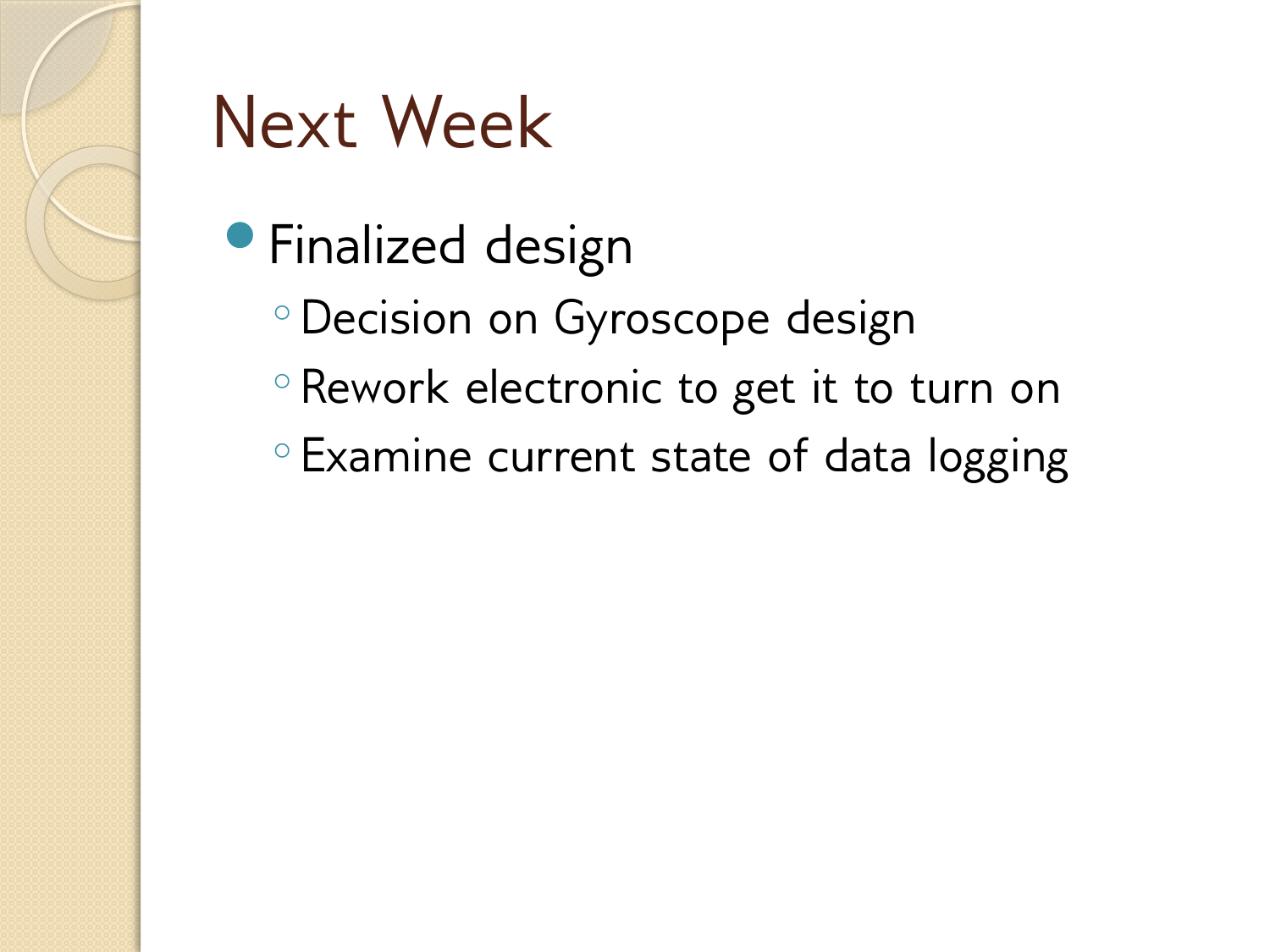

# Next Week
Finalized design
Decision on Gyroscope design
Rework electronic to get it to turn on
Examine current state of data logging